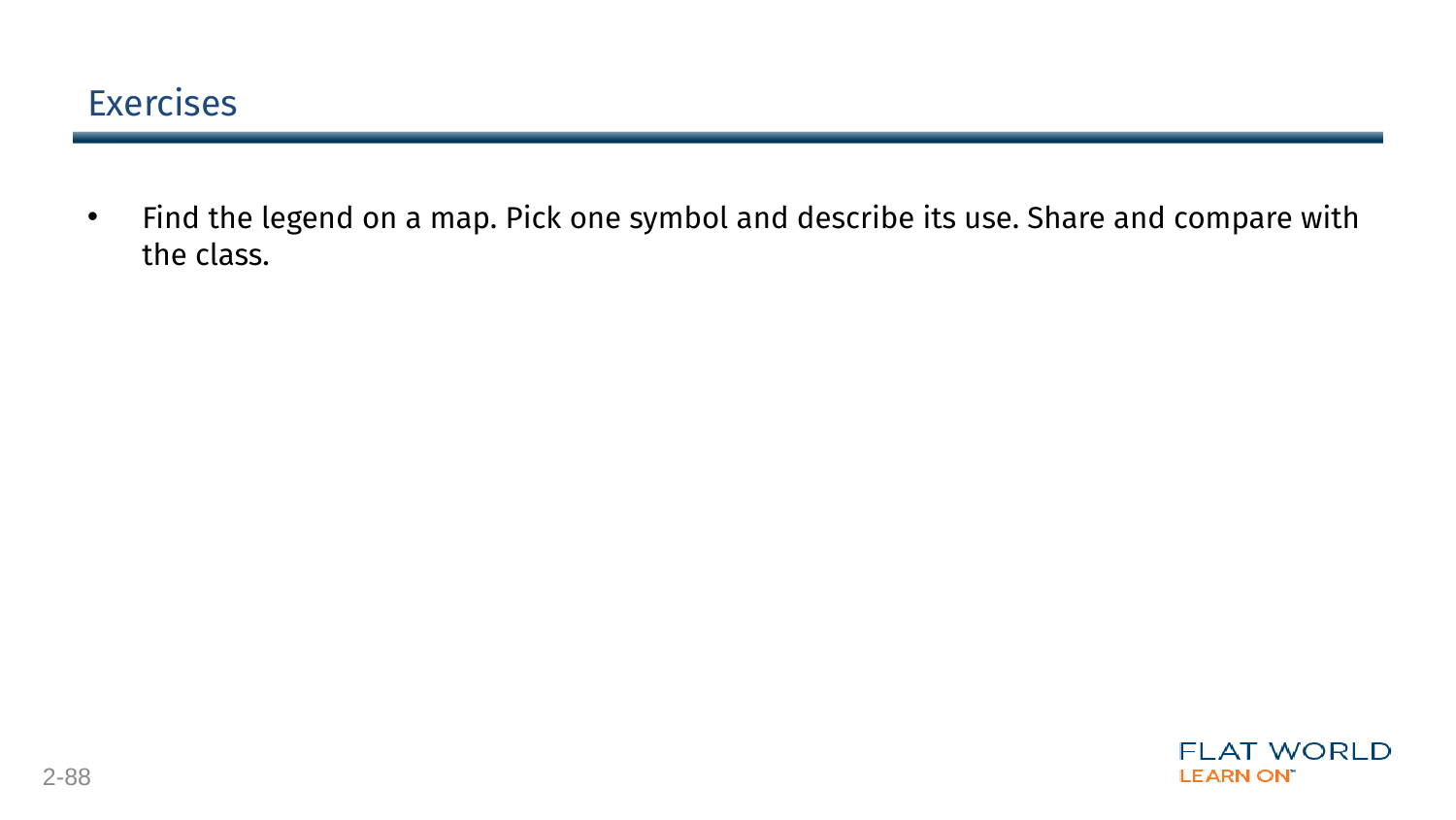

# Exercises
Find the legend on a map. Pick one symbol and describe its use. Share and compare with the class.

2-88